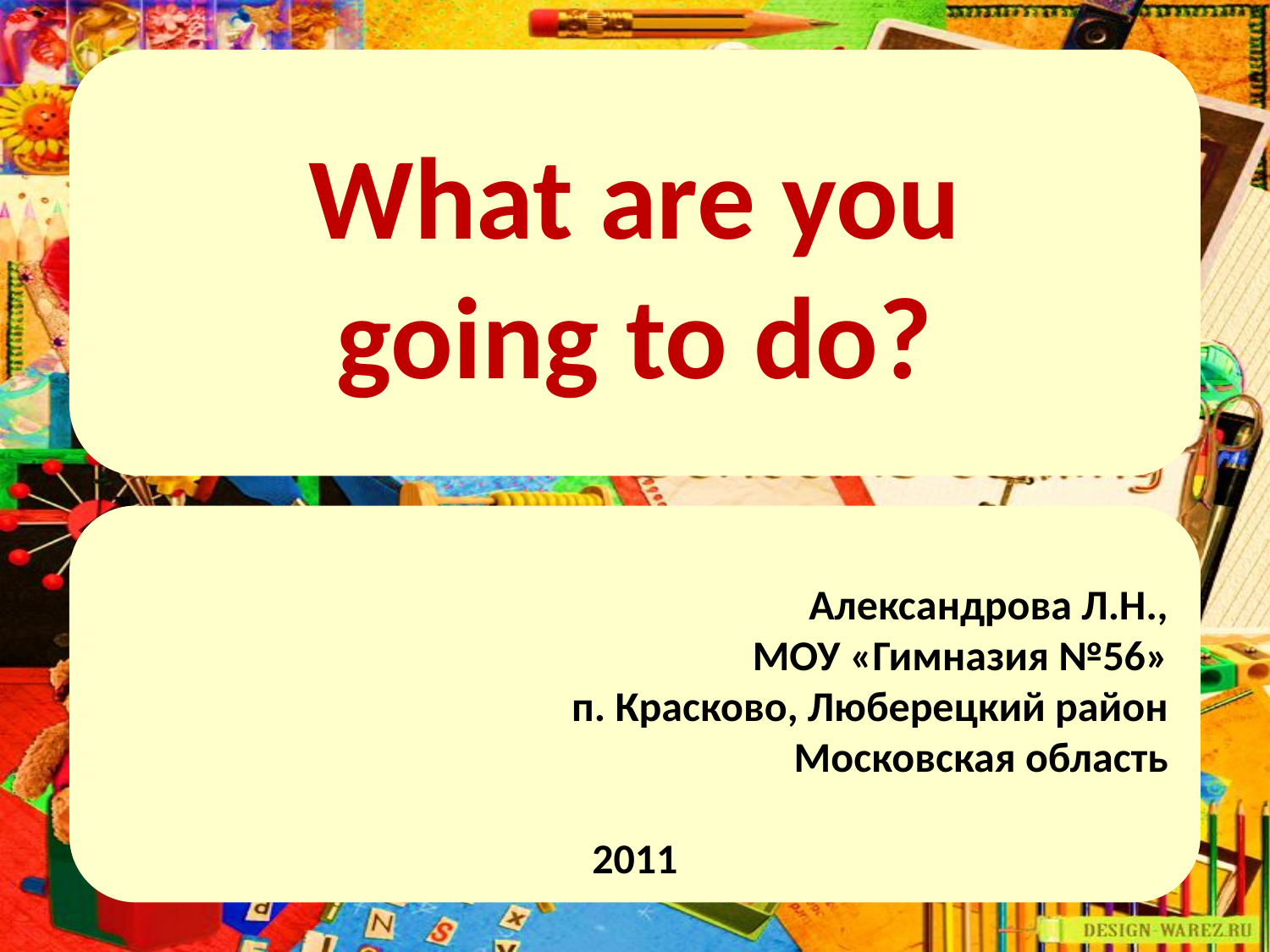

What are you going to do?

Александрова Л.Н.,
МОУ «Гимназия №56»
п. Красково, Люберецкий район
Московская область

2011